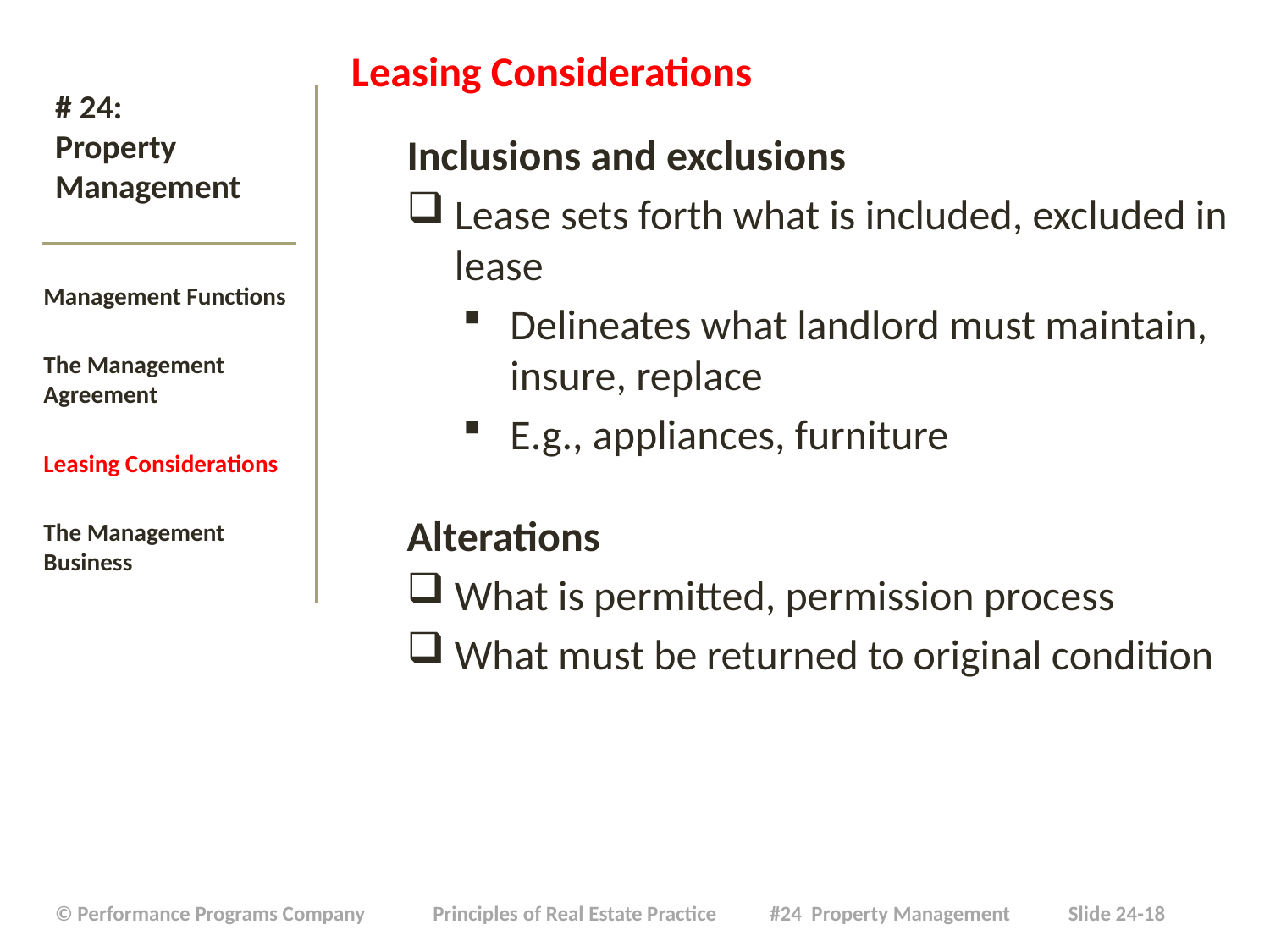

Leasing Considerations

Inclusions and exclusions
Lease sets forth what is included, excluded in lease
Delineates what landlord must maintain, insure, replace
E.g., appliances, furniture
Alterations
What is permitted, permission process
What must be returned to original condition

# # 24: Property Management

Management Functions

The Management Agreement

Leasing Considerations

The Management Business

| © Performance Programs Company Principles of Real Estate Practice #24 Property Management Slide 24-18 |
| --- |